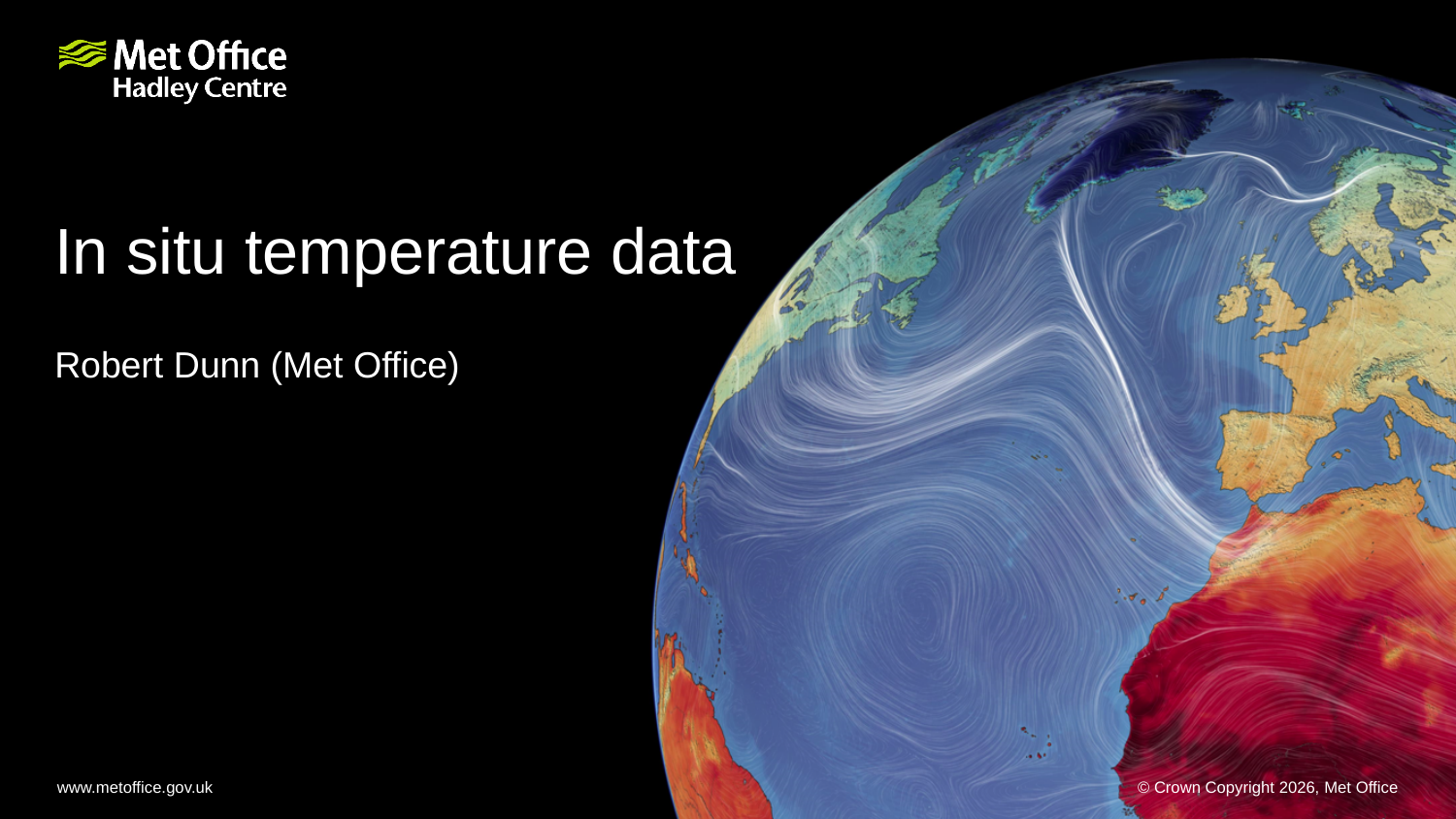

# In situ temperature data
Robert Dunn (Met Office)